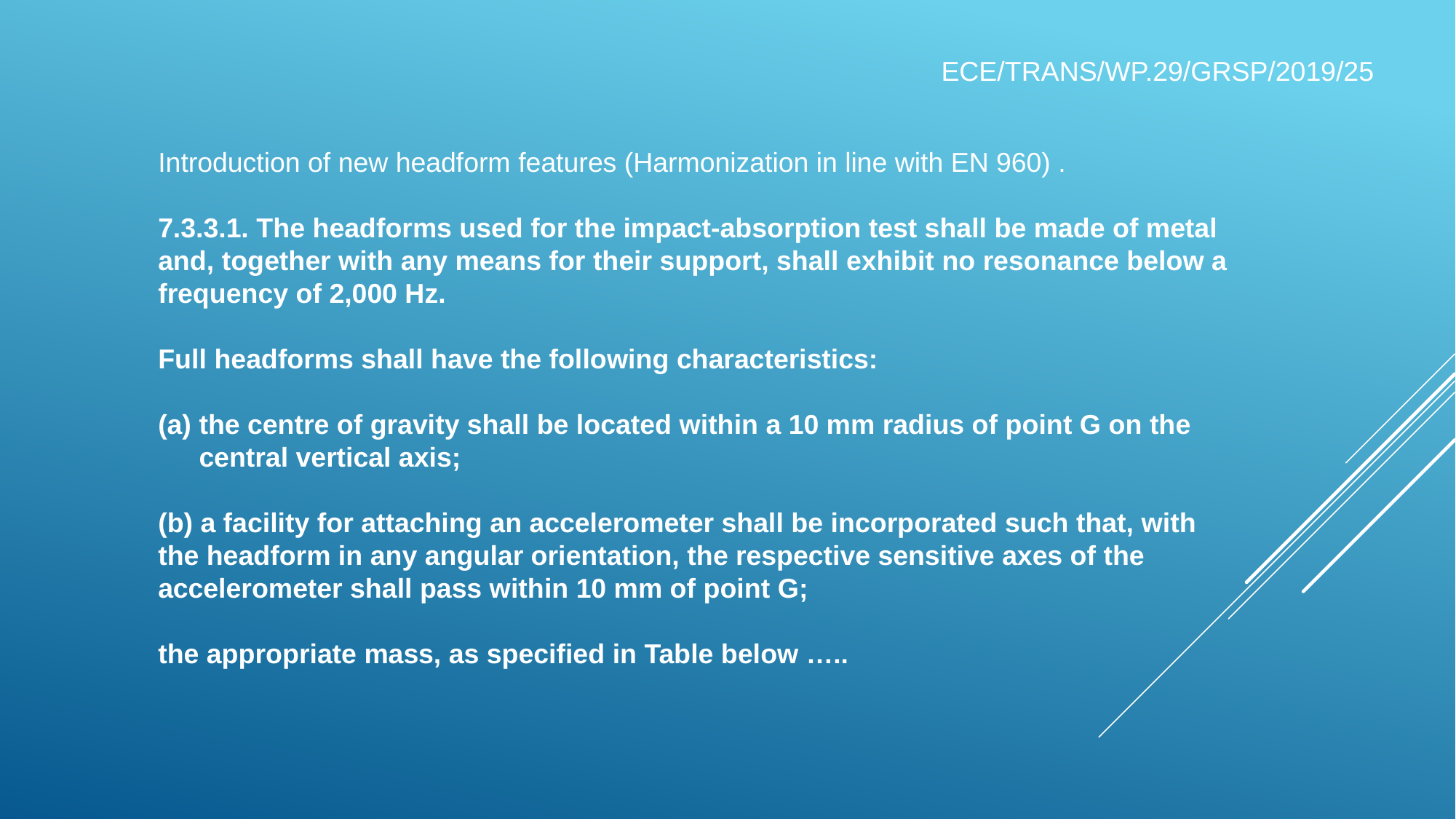

ECE/TRANS/WP.29/GRSP/2019/25
Introduction of new headform features (Harmonization in line with EN 960) .

7.3.3.1. The headforms used for the impact-absorption test shall be made of metal and, together with any means for their support, shall exhibit no resonance below a frequency of 2,000 Hz.

Full headforms shall have the following characteristics:

the centre of gravity shall be located within a 10 mm radius of point G on the central vertical axis;

(b) a facility for attaching an accelerometer shall be incorporated such that, with the headform in any angular orientation, the respective sensitive axes of the accelerometer shall pass within 10 mm of point G;

the appropriate mass, as specified in Table below …..